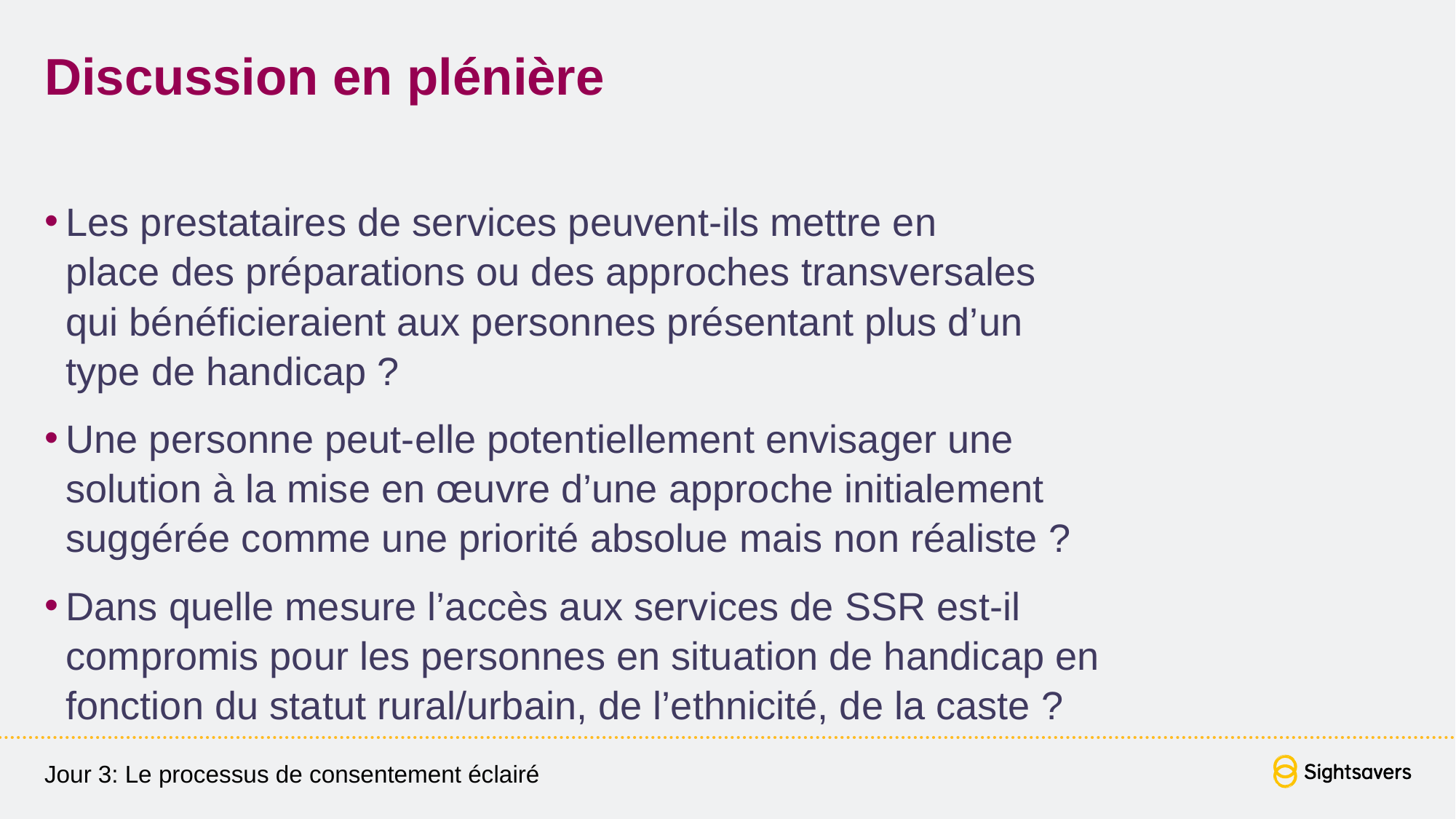

# Discussion en plénière
Les prestataires de services peuvent-ils mettre en
place des préparations ou des approches transversales
qui bénéficieraient aux personnes présentant plus d’un
type de handicap ?
Une personne peut-elle potentiellement envisager une
solution à la mise en œuvre d’une approche initialement
suggérée comme une priorité absolue mais non réaliste ?
Dans quelle mesure l’accès aux services de SSR est-il
compromis pour les personnes en situation de handicap en
fonction du statut rural/urbain, de l’ethnicité, de la caste ?

Jour 3: Le processus de consentement éclairé